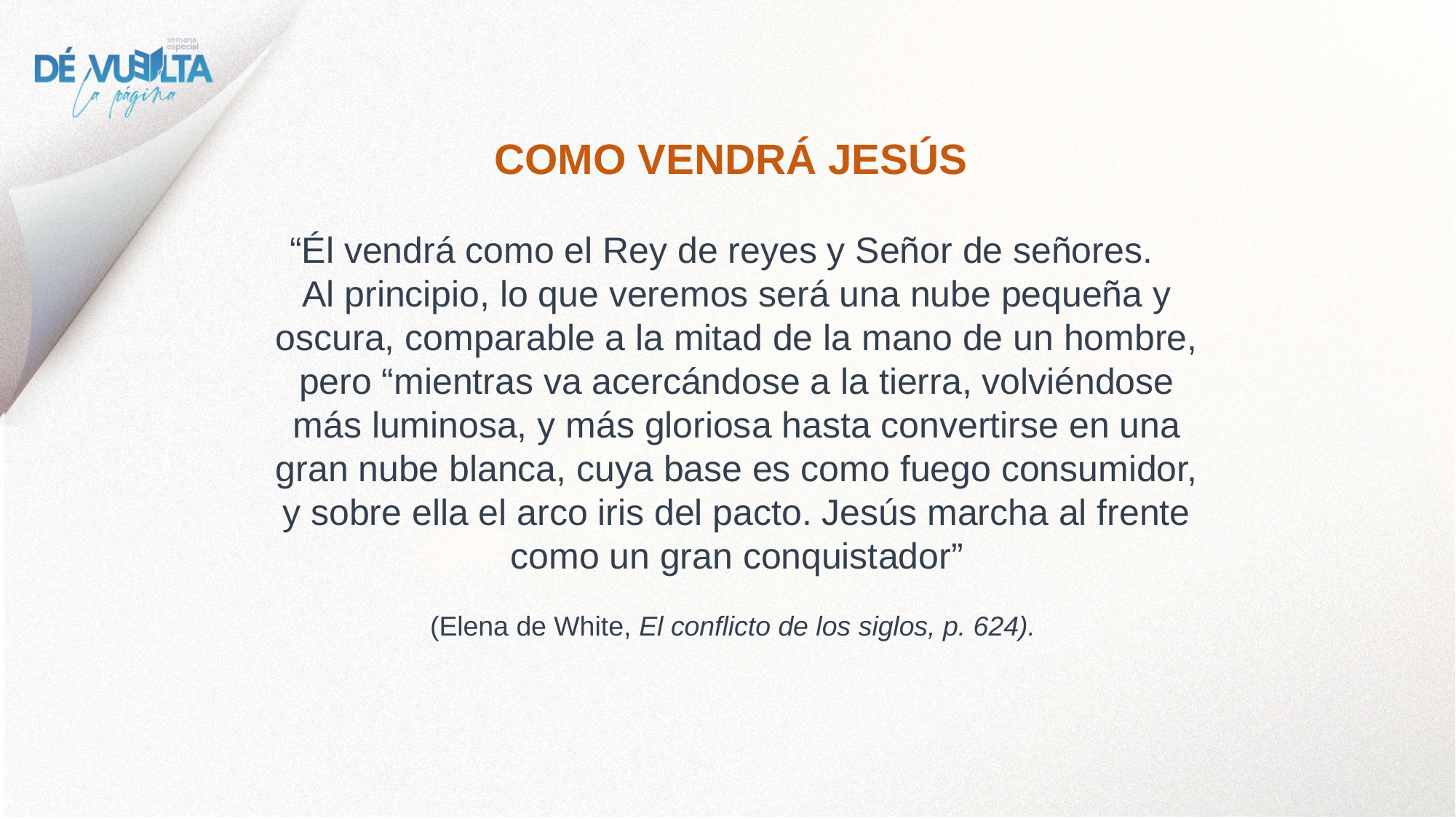

COMO VENDRÁ JESÚS

“Él vendrá como el Rey de reyes y Señor de señores.    Al principio, lo que veremos será una nube pequeña y oscura, comparable a la mitad de la mano de un hombre, pero “mientras va acercándose a la tierra, volviéndose más luminosa, y más gloriosa hasta convertirse en una gran nube blanca, cuya base es como fuego consumidor, y sobre ella el arco iris del pacto. Jesús marcha al frente como un gran conquistador”

(Elena de White, El conflicto de los siglos, p. 624).